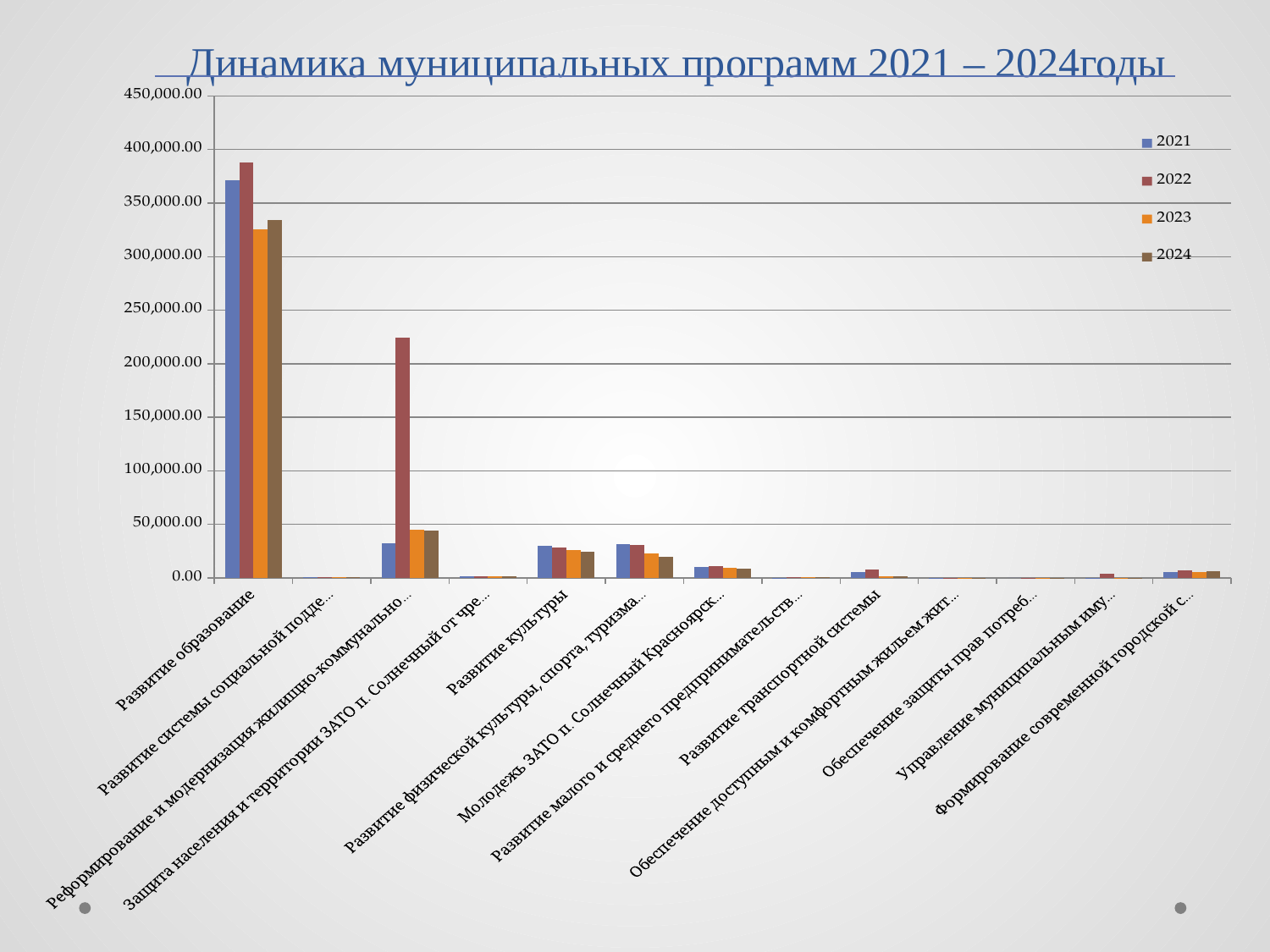

# Динамика муниципальных программ 2021 – 2024годы

### Chart

| Category | 2021 | 2022 | 2023 | 2024 |
|---|---|---|---|---|
| Развитие образование | 371277.9 | 388271.5 | 325279.2 | 334134.5 |
| Развитие системы социальной поддержки населения | 806.7 | 908.0 | 737.2 | 737.2 |
| Реформирование и модернизация жилищно-коммунального хозяйства и повышение энергетической эффективности | 32285.4 | 224454.9 | 45286.6 | 44318.8 |
| Защита населения и территории ЗАТО п. Солнечный от чрезвычайных ситуаций, обеспечение антитеррористической защищенности | 1264.9 | 1666.0 | 1267.2 | 1267.2 |
| Развитие культуры | 30303.6 | 27964.5 | 26209.8 | 24627.8 |
| Развитие физической культуры, спорта, туризма в ЗАТО п. Солнечный Красноярского края | 31391.4 | 30349.7 | 23057.0 | 19501.9 |
| Молодежь ЗАТО п. Солнечный Красноярского края в XXI веке | 9931.2 | 10752.1 | 9114.9 | 8717.9 |
| Развитие малого и среднего предпринимательства в ЗАТО п. Солнечный Красноярского края | 10.0 | 632.8 | 570.5 | 570.5 |
| Развитие транспортной системы | 5724.9 | 7607.2 | 1295.0 | 1311.3 |
| Обеспечение доступным и комфортным жильем жителей ЗАТО п. Солнечный Красноярского края | 70.0 | 32.5 | 32.5 | 32.5 |
| Обеспечение защиты прав потребителей | 0.0 | 10.0 | 10.0 | 10.0 |
| Управление муниципальным имуществом | 70.5 | 3740.7 | 182.1 | 182.1 |
| Формирование современной городской среды ЗАТО п. Солнечный | 5150.2 | 7077.7 | 5330.6 | 5882.2 |